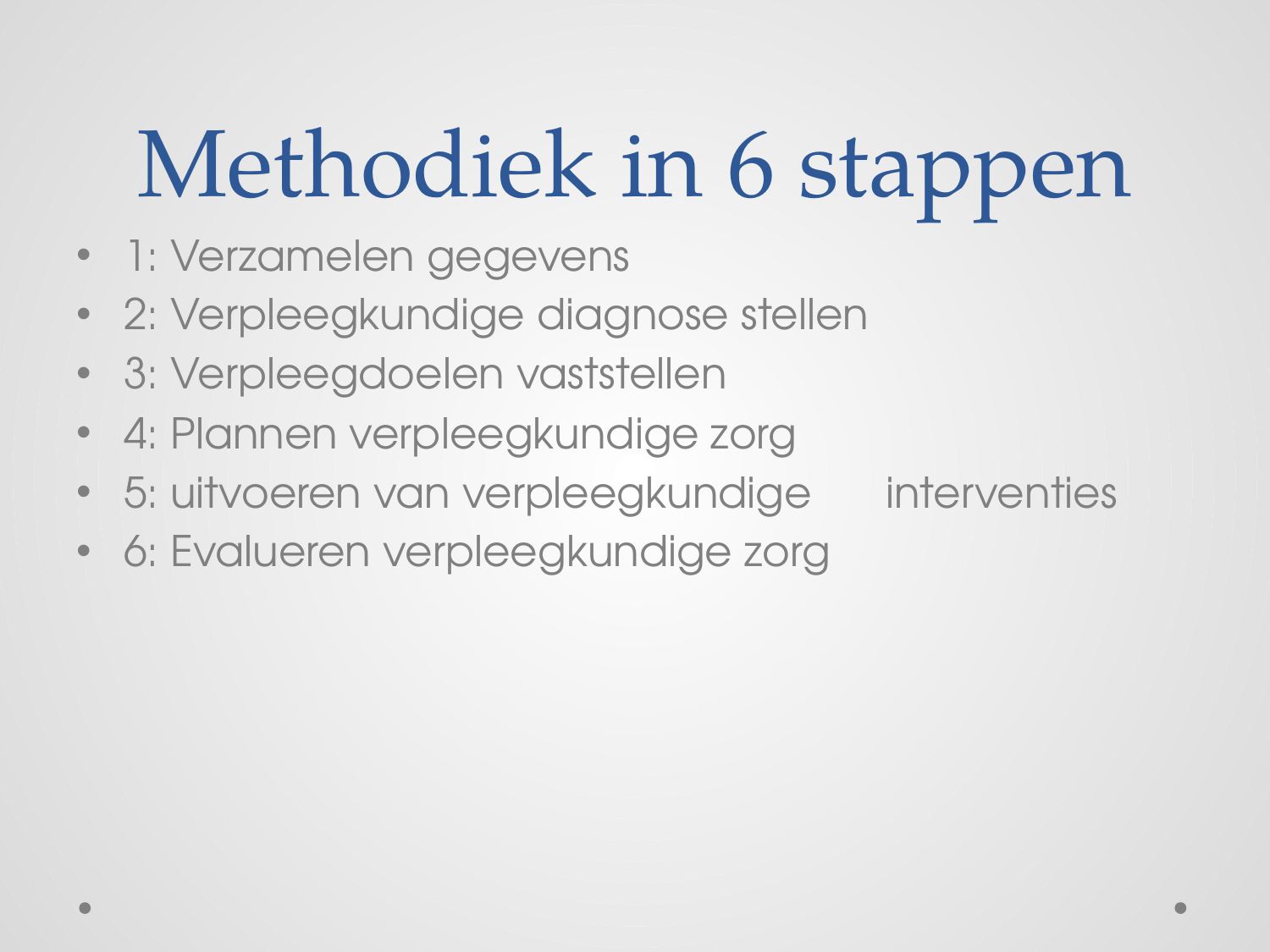

# Methodiek in 6 stappen
1: Verzamelen gegevens
2: Verpleegkundige diagnose stellen
3: Verpleegdoelen vaststellen
4: Plannen verpleegkundige zorg
5: uitvoeren van verpleegkundige 	interventies
6: Evalueren verpleegkundige zorg